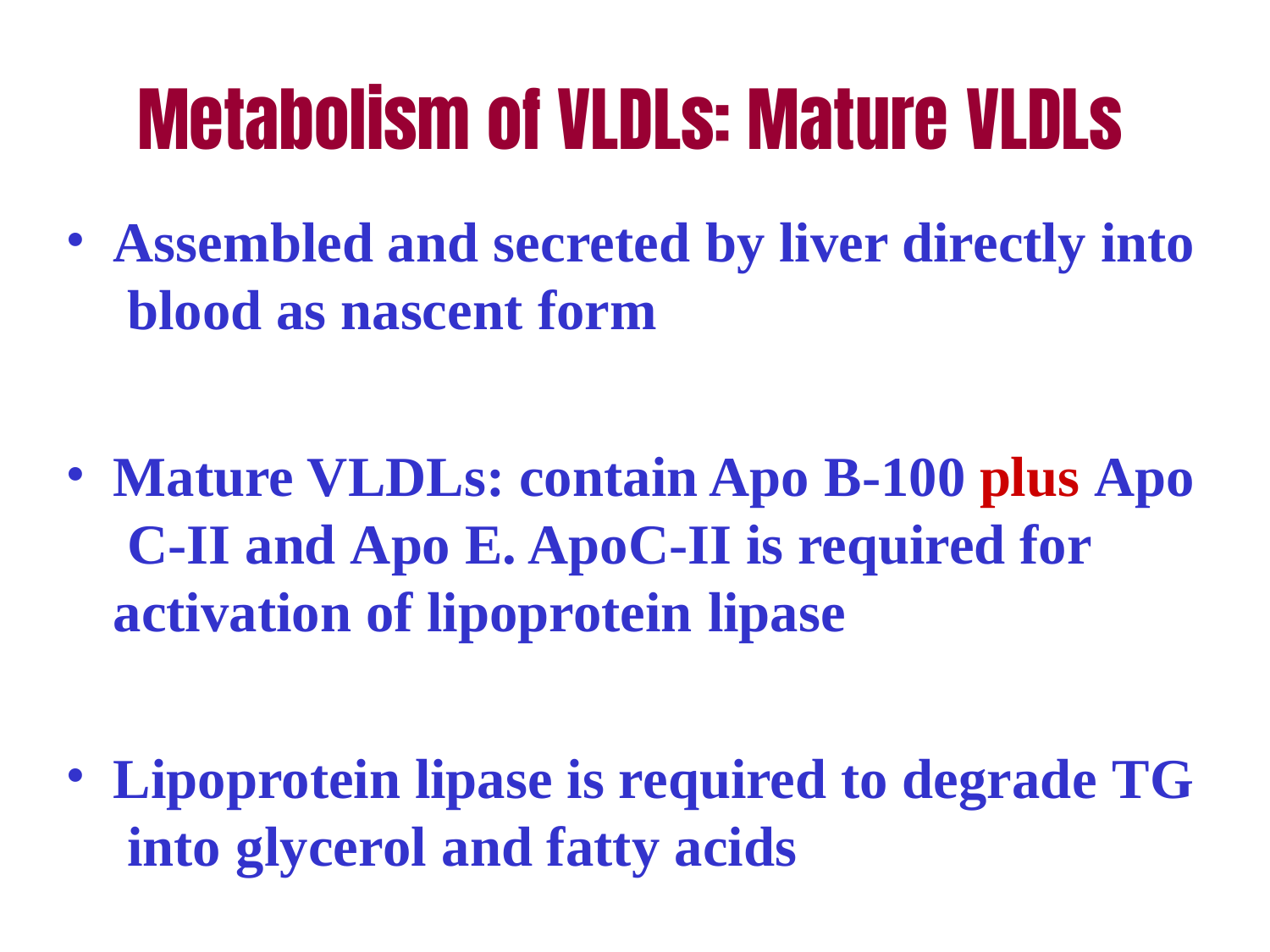

# Metabolism of VLDLs: Mature VLDLs
Assembled and secreted by liver directly into  blood as nascent form

Mature VLDLs: contain Apo B-100 plus Apo  C-II and Apo E. ApoC-II is required for  activation of lipoprotein lipase

Lipoprotein lipase is required to degrade TG  into glycerol and fatty acids